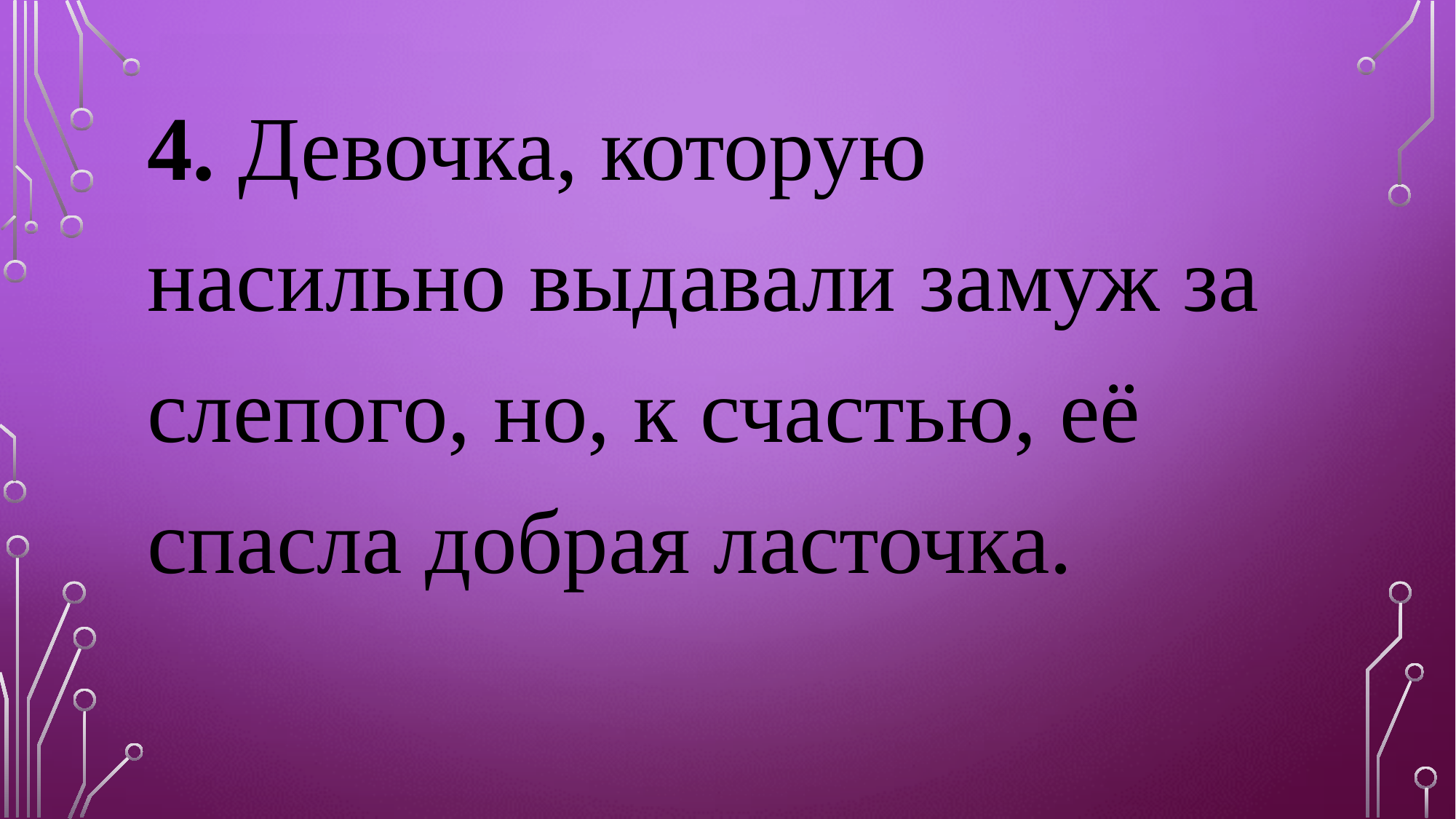

4. Девочка, которую насильно выдавали замуж за слепого, но, к счастью, её спасла добрая ласточка.